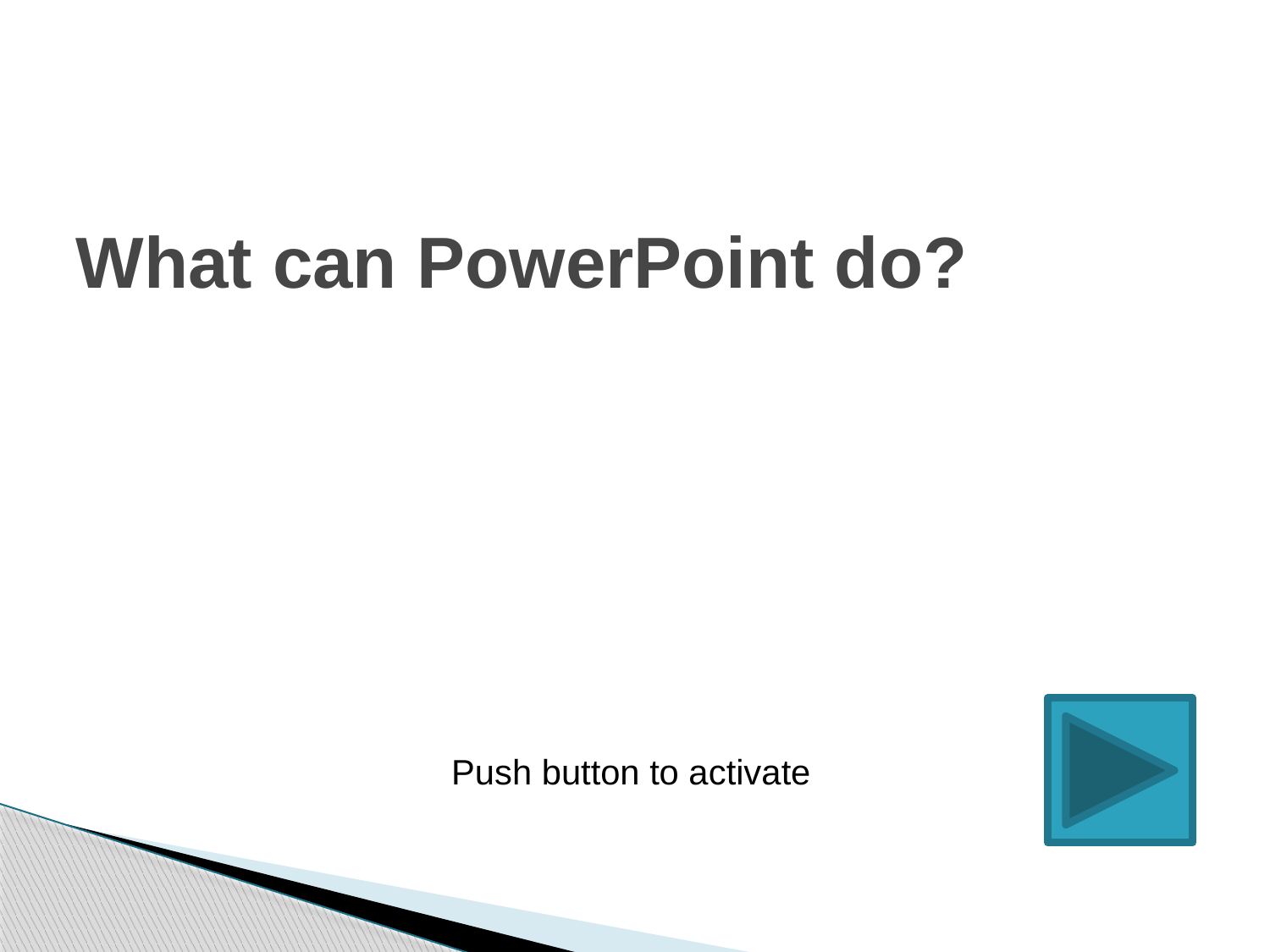

# What can PowerPoint do?

                           Push button to activate